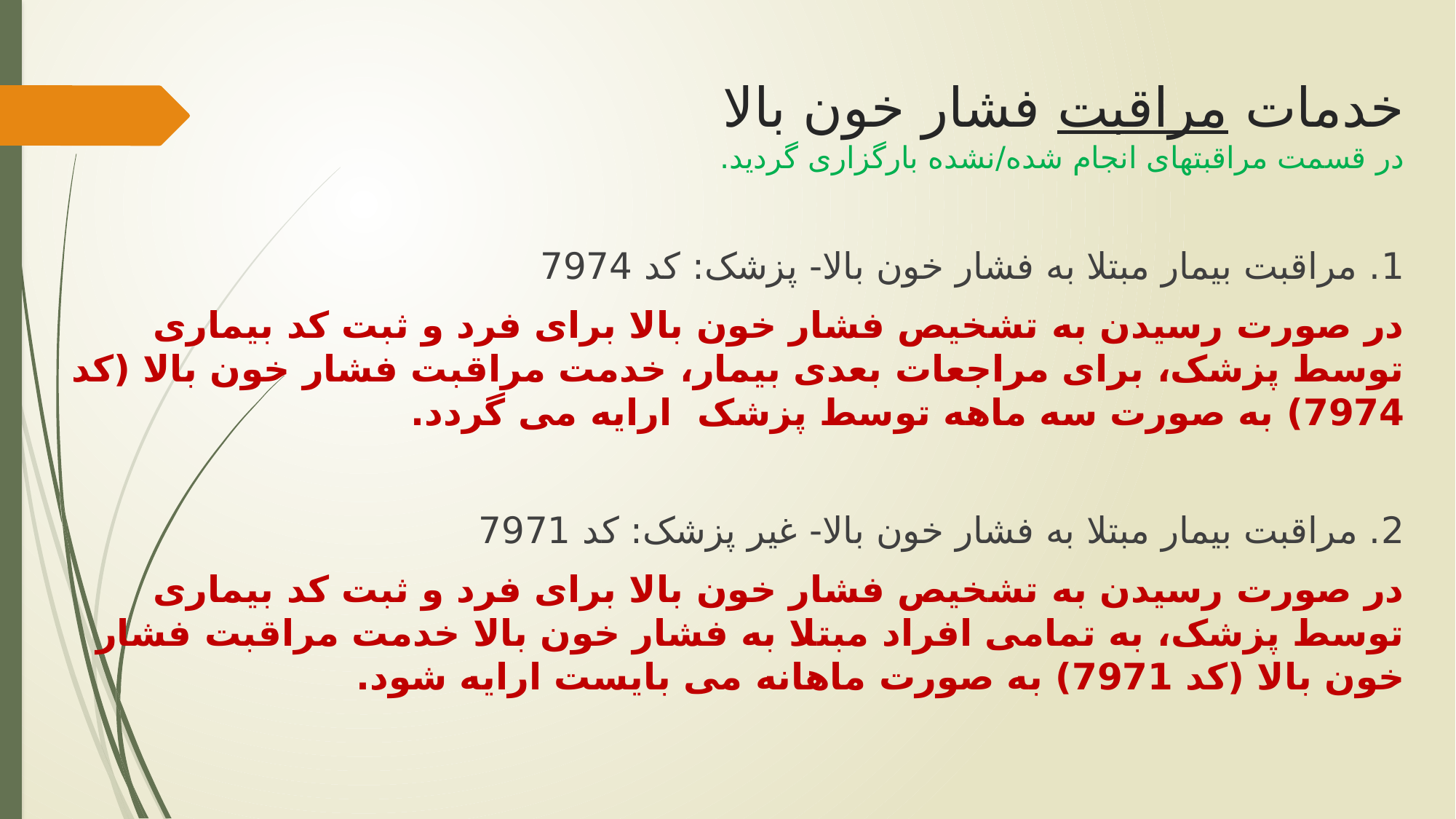

# خدمات مراقبت فشار خون بالا در قسمت مراقبتهای انجام شده/نشده بارگزاری گردید.

1. مراقبت بيمار مبتلا به فشار خون بالا- پزشک: کد 7974
در صورت رسیدن به تشخیص فشار خون بالا برای فرد و ثبت کد بیماری توسط پزشک، برای مراجعات بعدی بیمار، خدمت مراقبت فشار خون بالا (کد 7974) به صورت سه ماهه توسط پزشک  ارایه می گردد.

2. مراقبت بيمار مبتلا به فشار خون بالا- غير پزشک: کد 7971
در صورت رسیدن به تشخیص فشار خون بالا برای فرد و ثبت کد بیماری توسط پزشک، به تمامی افراد مبتلا به فشار خون بالا خدمت مراقبت فشار خون بالا (کد 7971) به صورت ماهانه می بایست ارایه شود.